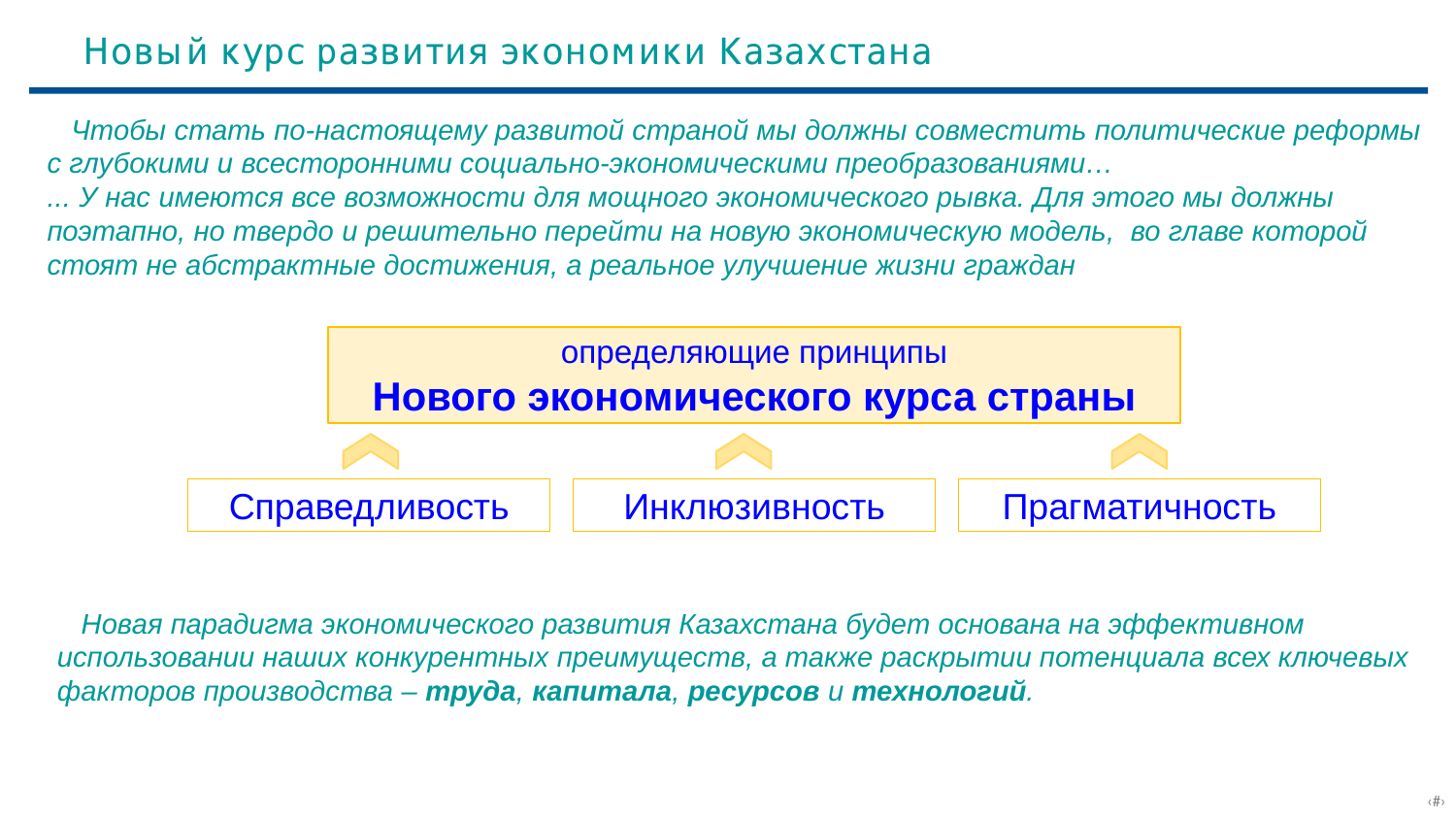

Новый курс развития экономики Казахстана
   Чтобы стать по-настоящему развитой страной мы должны совместить политические реформы с глубокими и всесторонними социально-экономическими преобразованиями…
... У нас имеются все возможности для мощного экономического рывка. Для этого мы должны поэтапно, но твердо и решительно перейти на новую экономическую модель,  во главе которой стоят не абстрактные достижения, а реальное улучшение жизни граждан
определяющие принципы
Нового экономического курса страны

Справедливость
Инклюзивность
Прагматичность
   Новая парадигма экономического развития Казахстана будет основана на эффективном использовании наших конкурентных преимуществ, а также раскрытии потенциала всех ключевых факторов производства – труда, капитала, ресурсов и технологий.